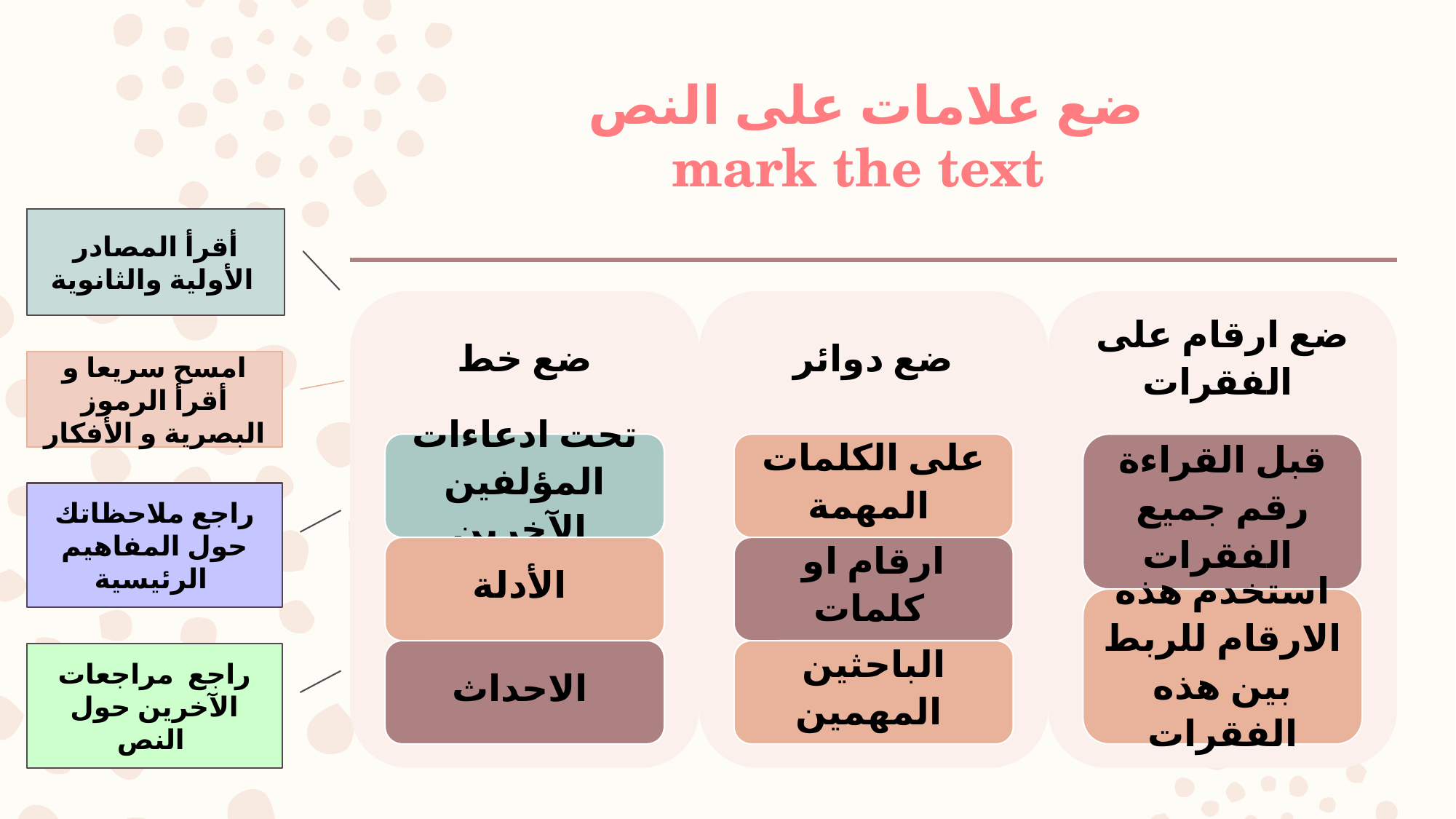

# ضع علامات على النص mark the text
أقرأ المصادر الأولية والثانوية
ضع خط
ضع دوائر
على الكلمات المهمة
الباحثين المهمين
ضع ارقام على الفقرات
قبل القراءة رقم جميع الفقرات
ارقام او كلمات
امسح سريعا و أقرأ الرموز البصرية و الأفكار
راجع ملاحظاتك حول المفاهيم الرئيسية
راجع  مراجعات الآخرين حول النص